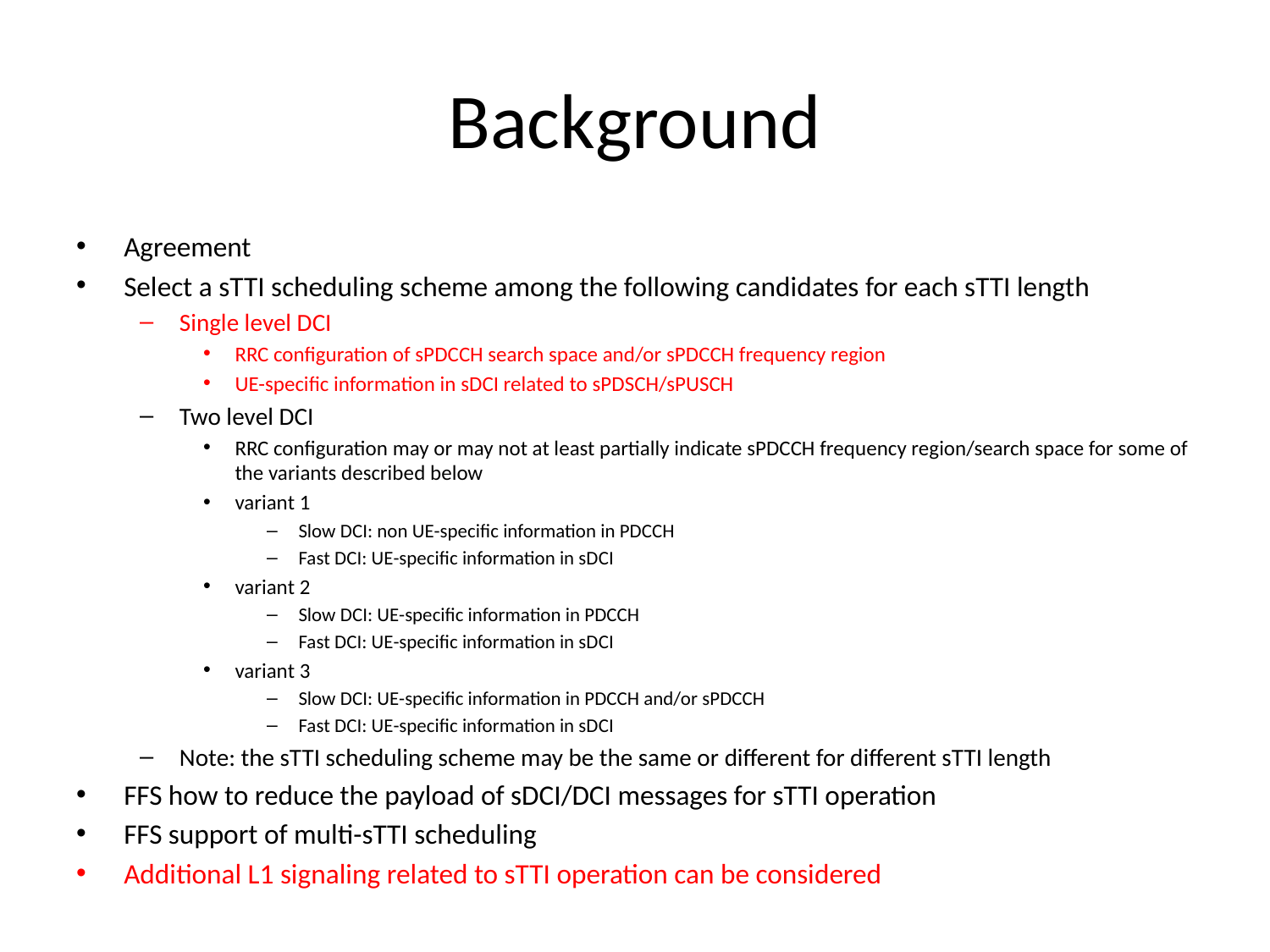

# Background
Agreement
Select a sTTI scheduling scheme among the following candidates for each sTTI length
Single level DCI
RRC configuration of sPDCCH search space and/or sPDCCH frequency region
UE-specific information in sDCI related to sPDSCH/sPUSCH
Two level DCI
RRC configuration may or may not at least partially indicate sPDCCH frequency region/search space for some of the variants described below
variant 1
Slow DCI: non UE-specific information in PDCCH
Fast DCI: UE-specific information in sDCI
variant 2
Slow DCI: UE-specific information in PDCCH
Fast DCI: UE-specific information in sDCI
variant 3
Slow DCI: UE-specific information in PDCCH and/or sPDCCH
Fast DCI: UE-specific information in sDCI
Note: the sTTI scheduling scheme may be the same or different for different sTTI length
FFS how to reduce the payload of sDCI/DCI messages for sTTI operation
FFS support of multi-sTTI scheduling
Additional L1 signaling related to sTTI operation can be considered